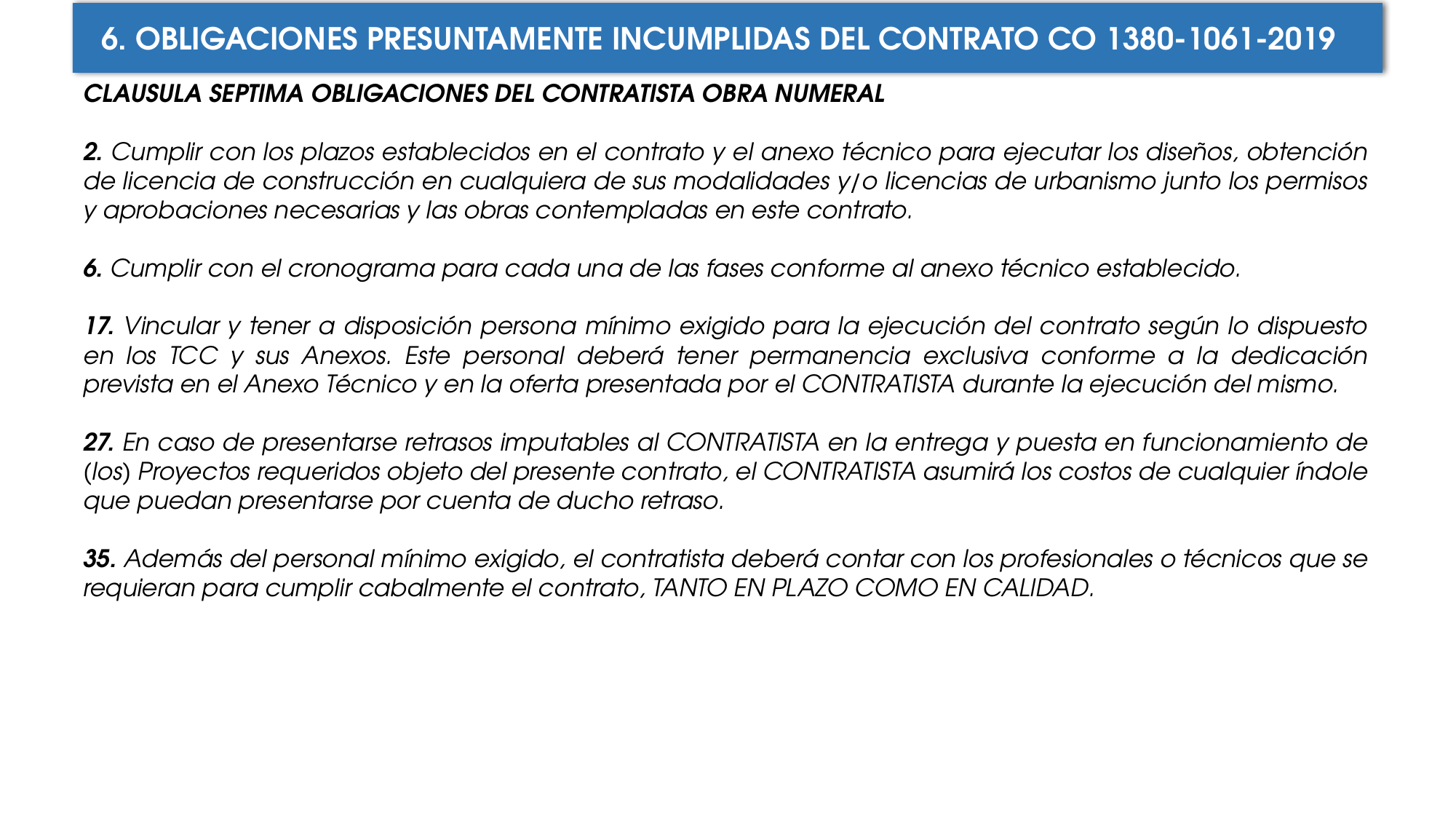

6. OBLIGACIONES PRESUNTAMENTE INCUMPLIDAS DEL CONTRATO CO 1380-1061-2019
CLAUSULA SEPTIMA OBLIGACIONES DEL CONTRATISTA OBRA NUMERAL

2. Cumplir con los plazos establecidos en el contrato y el anexo técnico para ejecutar los diseños, obtención de licencia de construcción en cualquiera de sus modalidades y/o licencias de urbanismo junto los permisos y aprobaciones necesarias y las obras contempladas en este contrato.

6. Cumplir con el cronograma para cada una de las fases conforme al anexo técnico establecido.

17. Vincular y tener a disposición persona mínimo exigido para la ejecución del contrato según lo dispuesto en los TCC y sus Anexos. Este personal deberá tener permanencia exclusiva conforme a la dedicación prevista en el Anexo Técnico y en la oferta presentada por el CONTRATISTA durante la ejecución del mismo.

27. En caso de presentarse retrasos imputables al CONTRATISTA en la entrega y puesta en funcionamiento de (los) Proyectos requeridos objeto del presente contrato, el CONTRATISTA asumirá los costos de cualquier índole que puedan presentarse por cuenta de ducho retraso.

35. Además del personal mínimo exigido, el contratista deberá contar con los profesionales o técnicos que se requieran para cumplir cabalmente el contrato, TANTO EN PLAZO COMO EN CALIDAD.